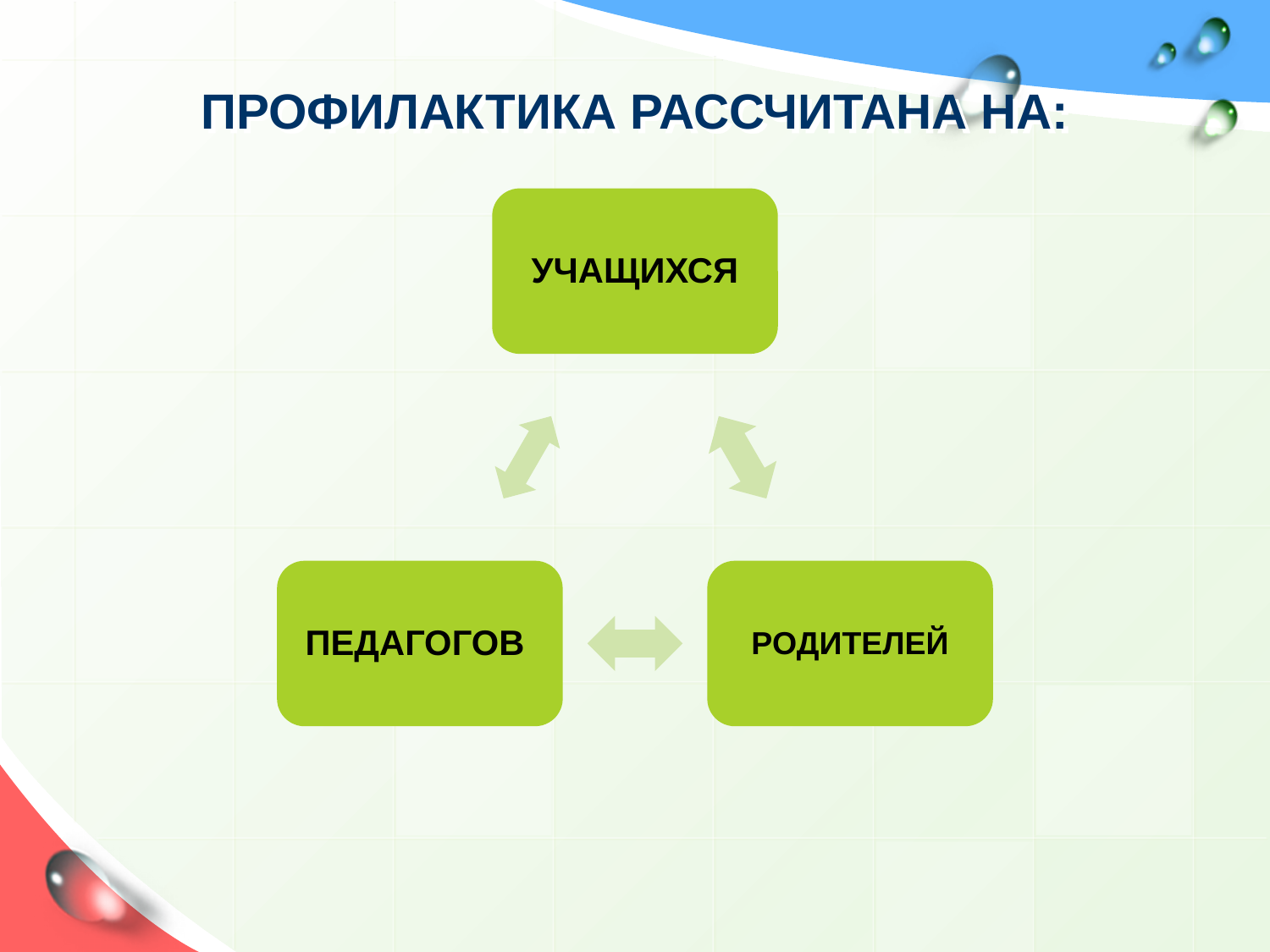

# ПРОФИЛАКТИКА рассчитана на:
УЧАЩИХСЯ
РОДИТЕЛЕЙ
ПЕДАГОГОВ